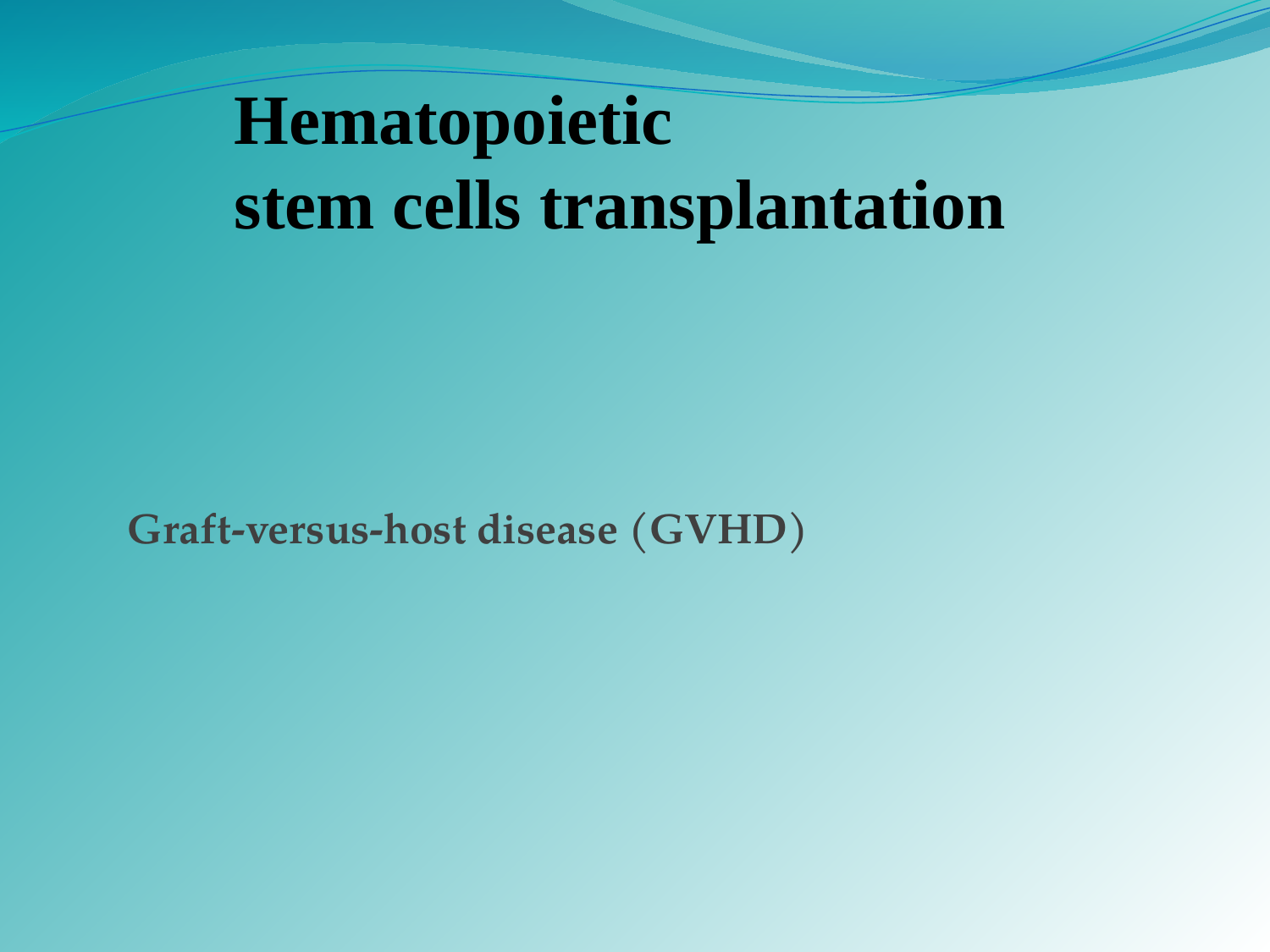

Hematopoietic
stem cells transplantation

Graft-versus-host disease (GVHD)